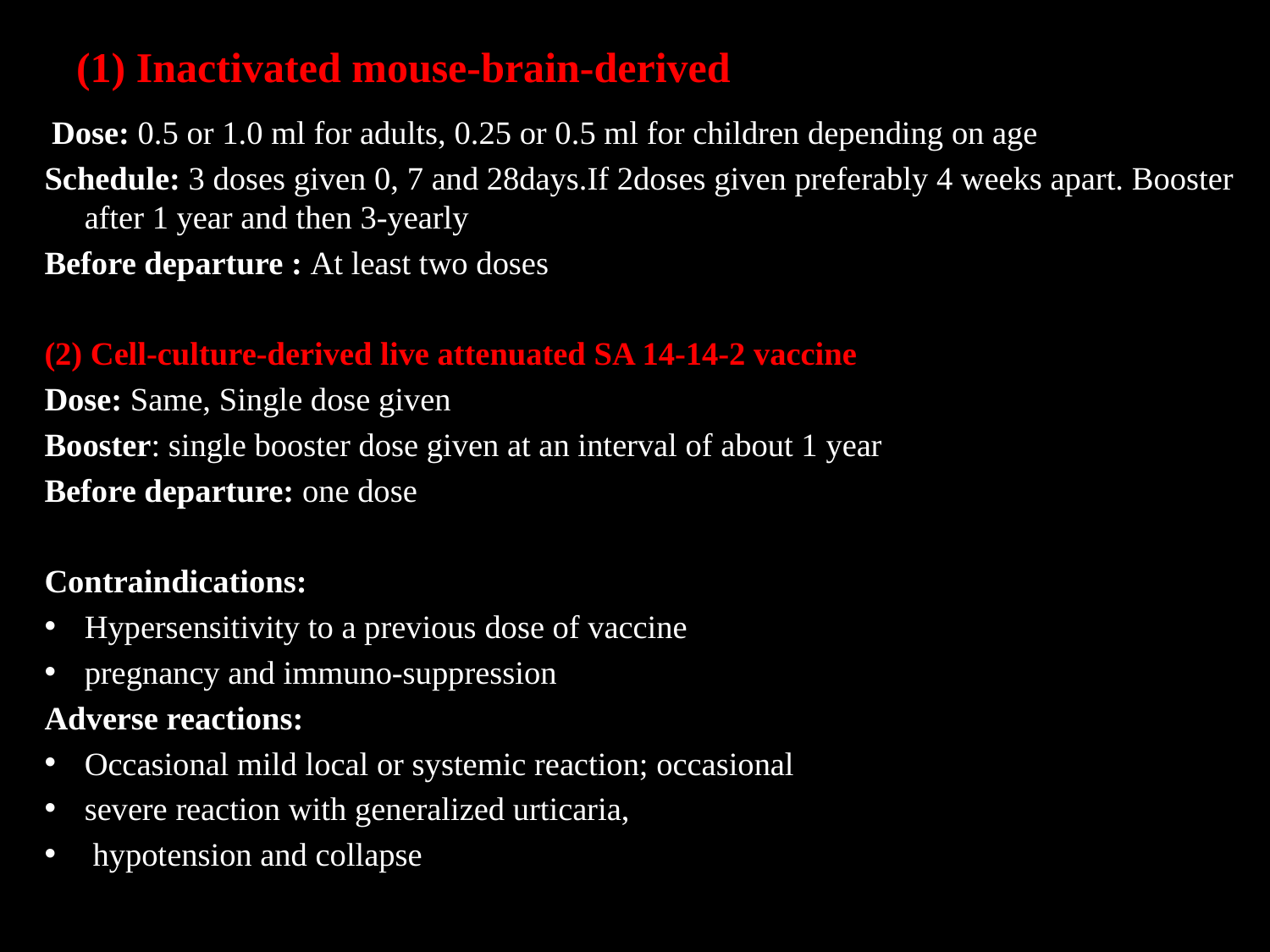

# (1) Inactivated mouse-brain-derived

 Dose: 0.5 or 1.0 ml for adults, 0.25 or 0.5 ml for children depending on age
Schedule: 3 doses given 0, 7 and 28days.If 2doses given preferably 4 weeks apart. Booster after 1 year and then 3-yearly
Before departure : At least two doses

(2) Cell-culture-derived live attenuated SA 14-14-2 vaccine
Dose: Same, Single dose given
Booster: single booster dose given at an interval of about 1 year
Before departure: one dose

Contraindications:
Hypersensitivity to a previous dose of vaccine
pregnancy and immuno-suppression
Adverse reactions:
Occasional mild local or systemic reaction; occasional
severe reaction with generalized urticaria,
 hypotension and collapse